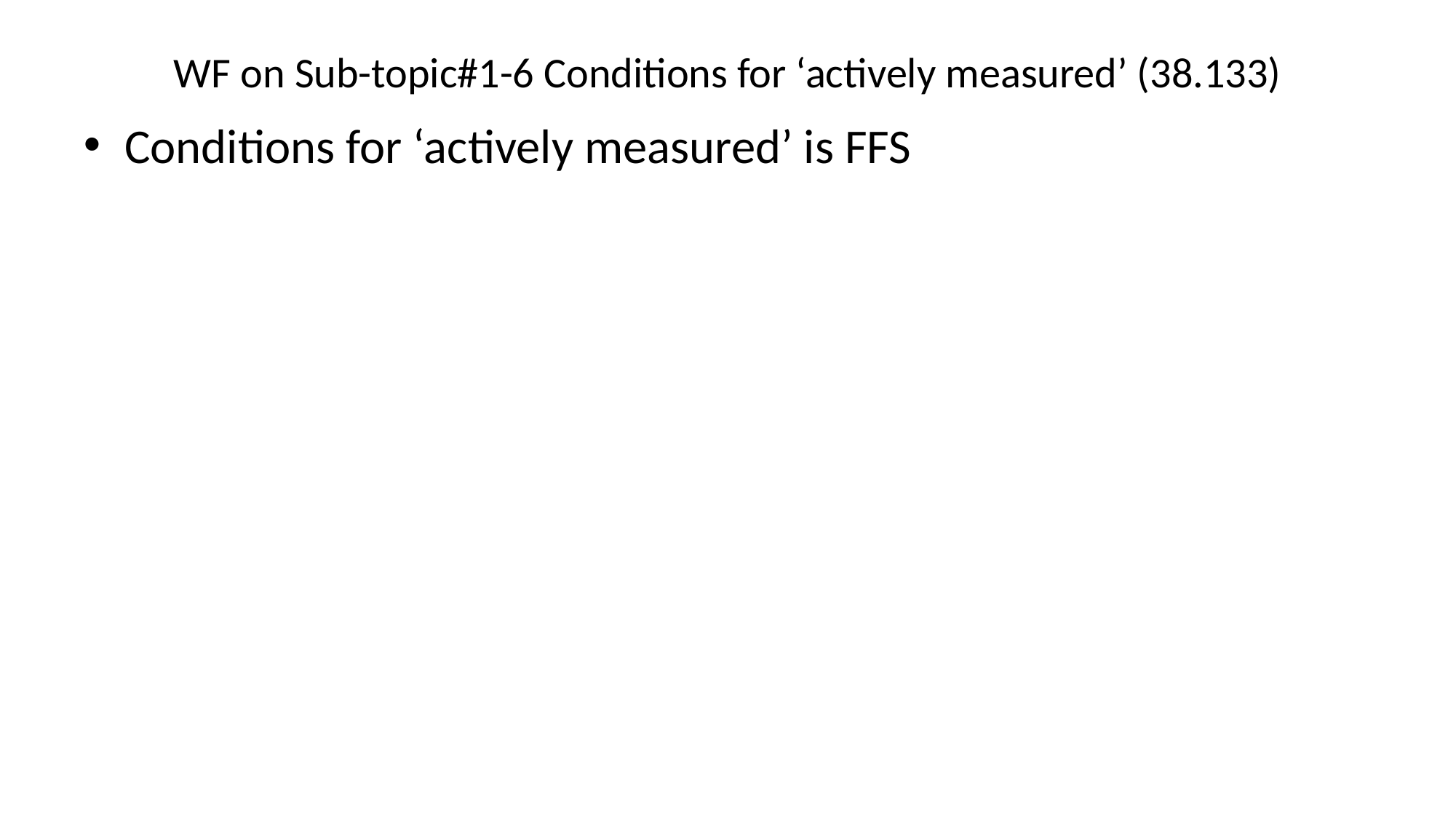

# WF on Sub-topic#1-6 Conditions for ‘actively measured’ (38.133)
Conditions for ‘actively measured’ is FFS